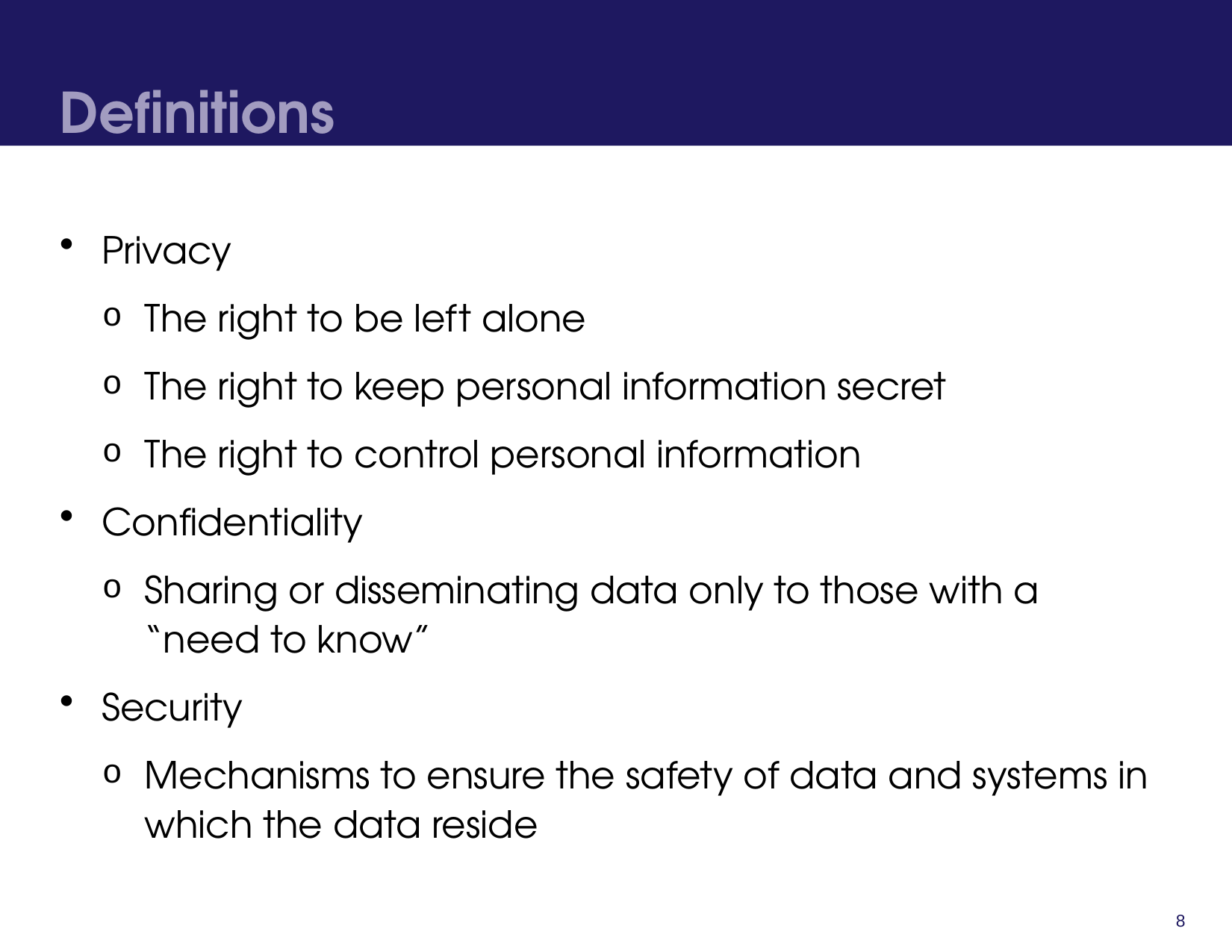

# Definitions
Privacy
The right to be left alone
The right to keep personal information secret
The right to control personal information
Confidentiality
Sharing or disseminating data only to those with a “need to know”
Security
Mechanisms to ensure the safety of data and systems in which the data reside
8